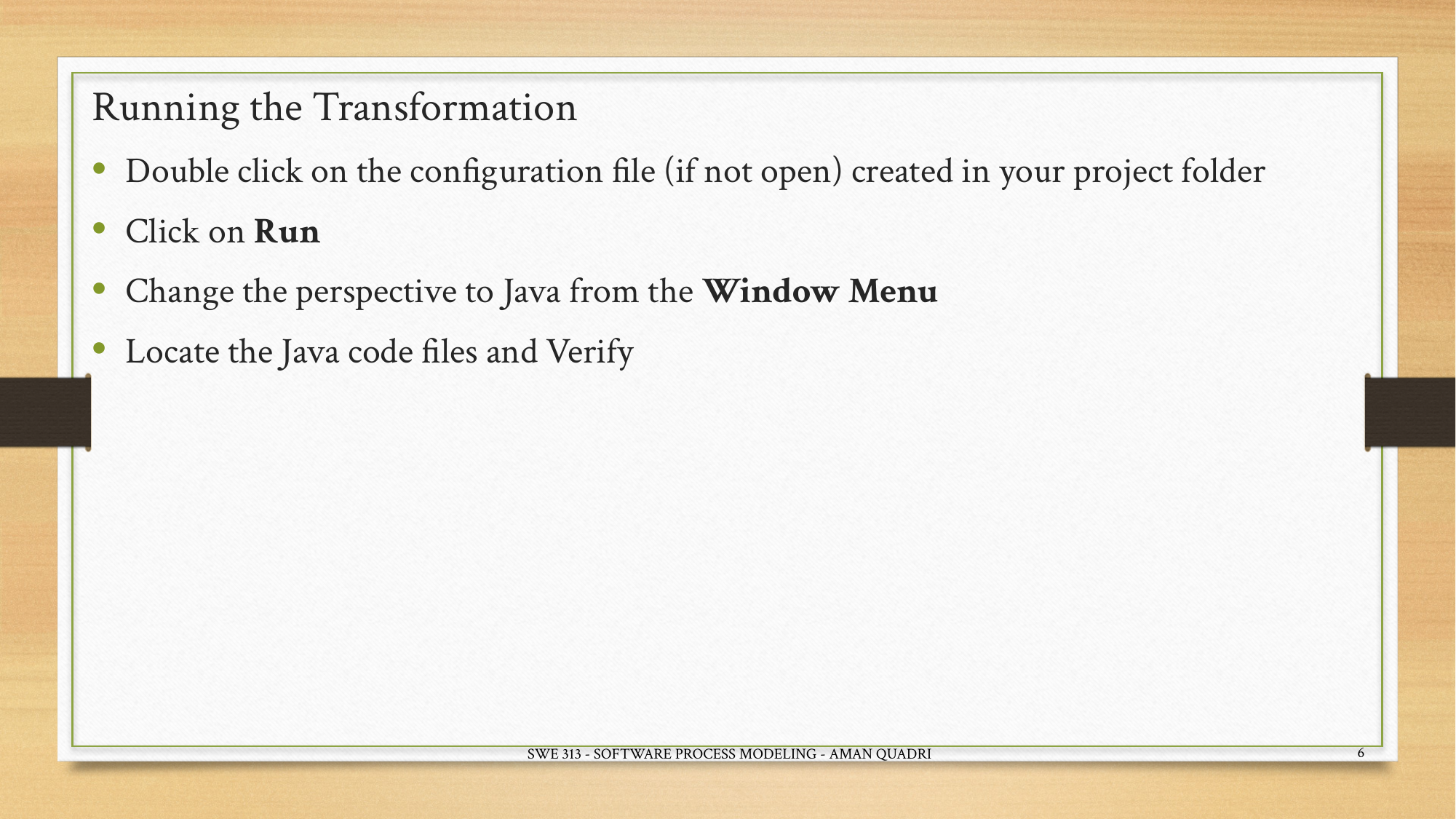

# Running the Transformation
Double click on the configuration file (if not open) created in your project folder
Click on Run
Change the perspective to Java from the Window Menu
Locate the Java code files and Verify
6
SWE 313 - SOFTWARE PROCESS MODELING - AMAN QUADRI